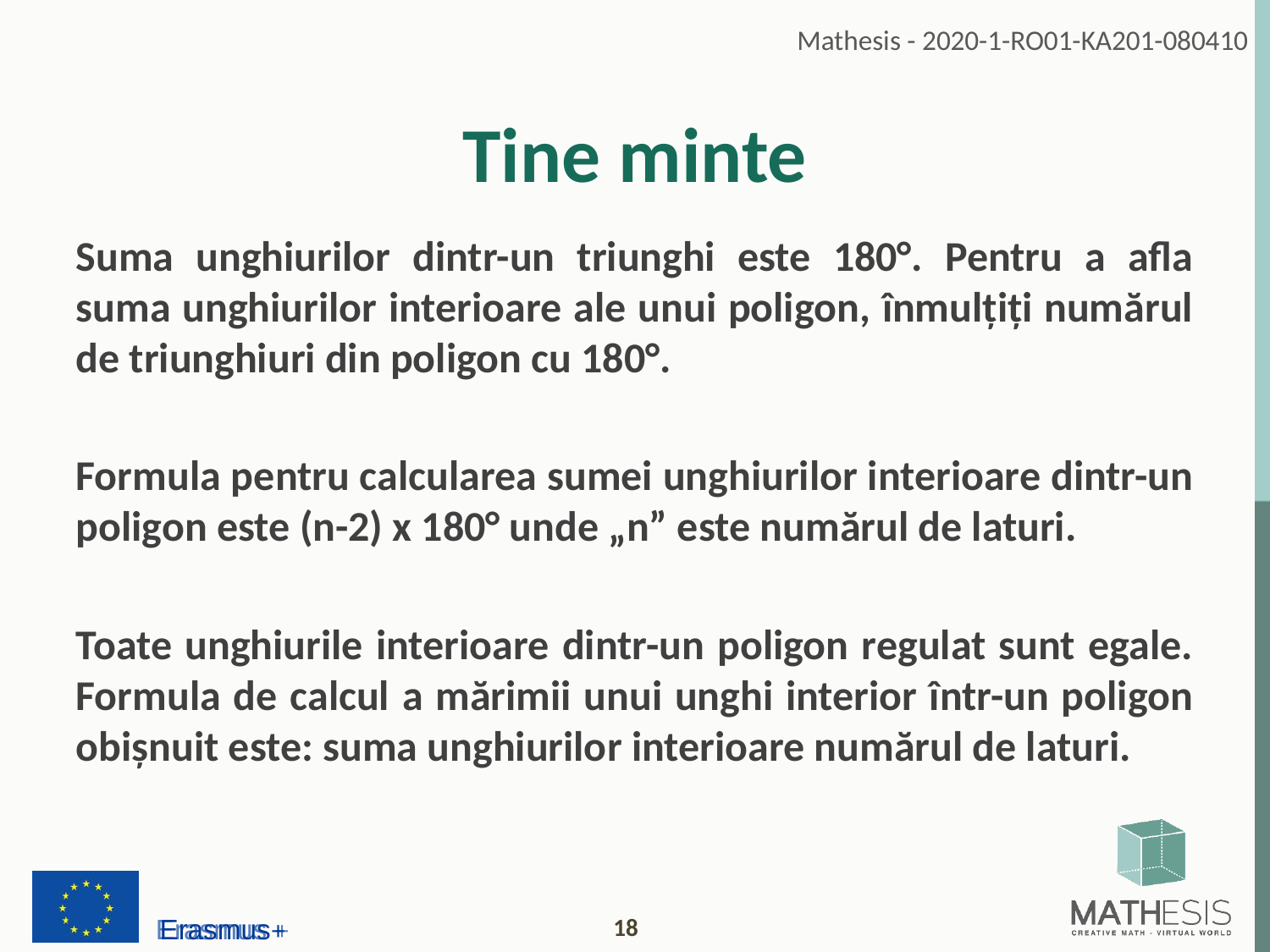

# Tine minte
Suma unghiurilor dintr-un triunghi este 180°. Pentru a afla suma unghiurilor interioare ale unui poligon, înmulțiți numărul de triunghiuri din poligon cu 180°.

Formula pentru calcularea sumei unghiurilor interioare dintr-un poligon este (n-2) x 180° unde „n” este numărul de laturi.

Toate unghiurile interioare dintr-un poligon regulat sunt egale. Formula de calcul a mărimii unui unghi interior într-un poligon obișnuit este: suma unghiurilor interioare numărul de laturi.